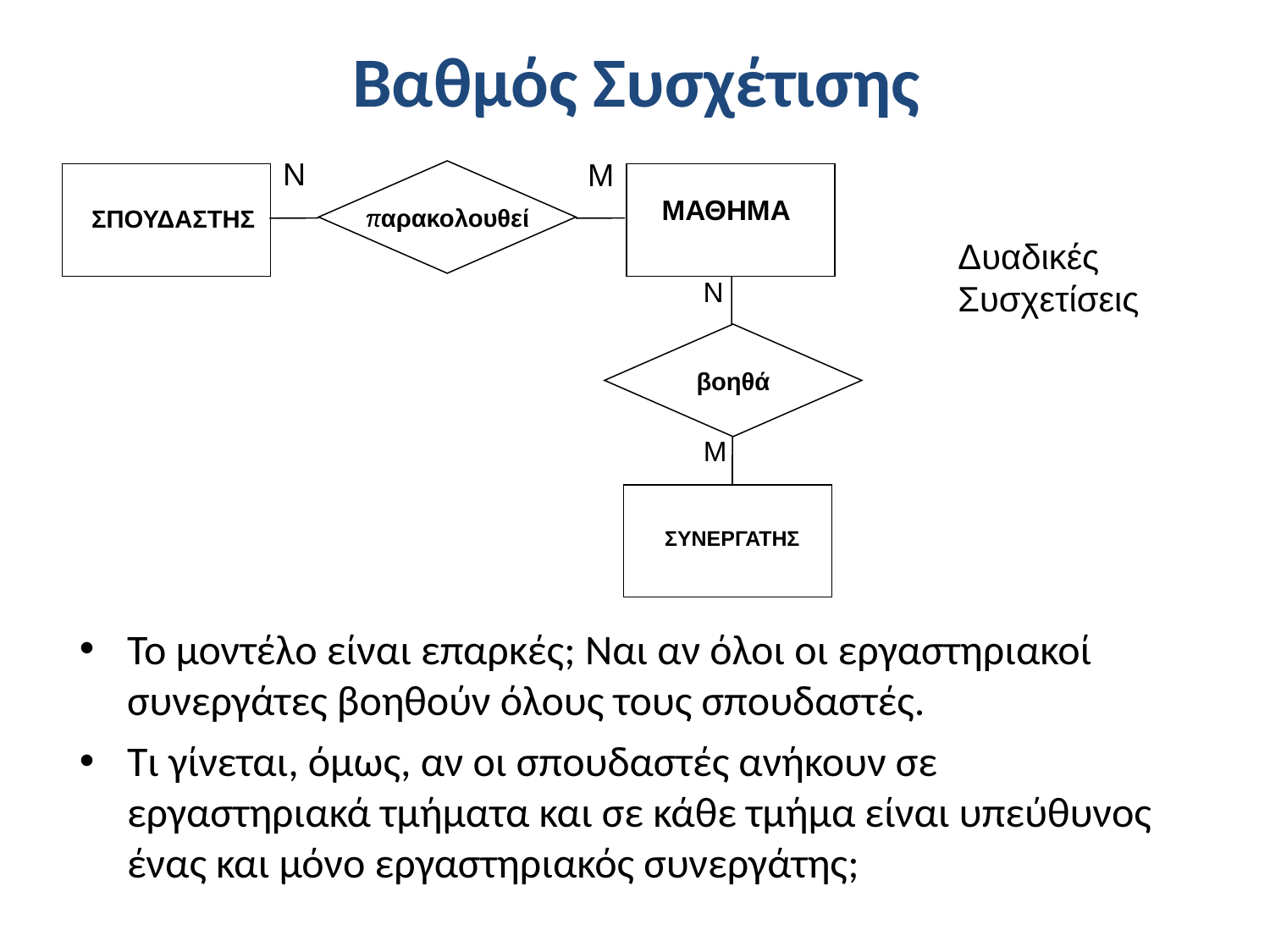

# Βαθμός Συσχέτισης
Ν
Μ
παρακολουθεί

ΜΑΘΗΜΑ
ΣΠΟΥΔΑΣΤΗΣ

Δυαδικές
Συσχετίσεις
Ν

βοηθά
Μ

ΣΥΝΕΡΓΑΤΗΣ
Το μοντέλο είναι επαρκές; Ναι αν όλοι οι εργαστηριακοί συνεργάτες βοηθούν όλους τους σπουδαστές.
Τι γίνεται, όμως, αν οι σπουδαστές ανήκουν σε εργαστηριακά τμήματα και σε κάθε τμήμα είναι υπεύθυνος ένας και μόνο εργαστηριακός συνεργάτης;